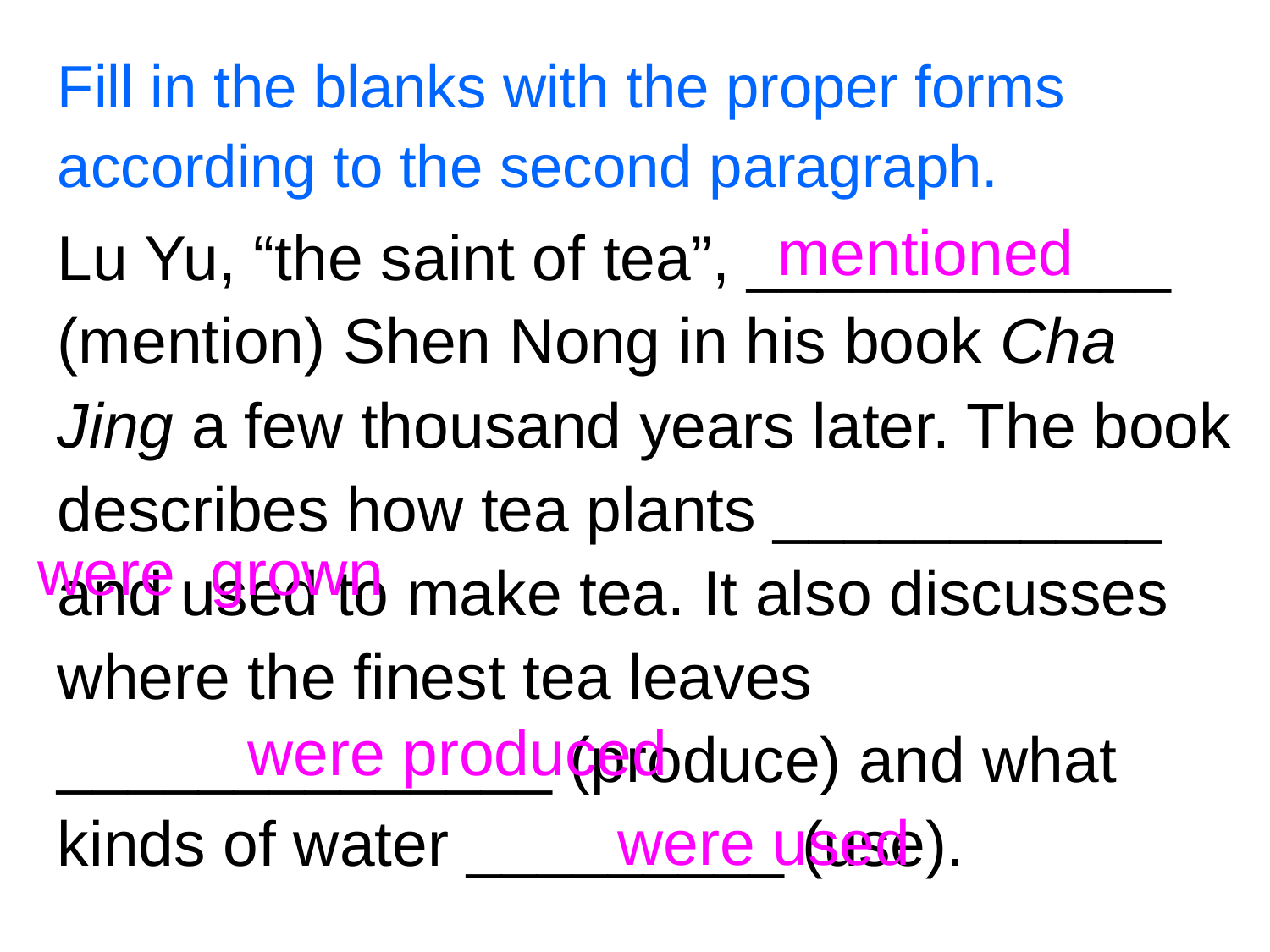

Fill in the blanks with the proper forms according to the second paragraph.
Lu Yu, “the saint of tea”, ____________ (mention) Shen Nong in his book Cha Jing a few thousand years later. The book describes how tea plants ___________ and used to make tea. It also discusses where the finest tea leaves ______________ (produce) and what kinds of water _________ (use).
mentioned
were  grown
were produced
were used